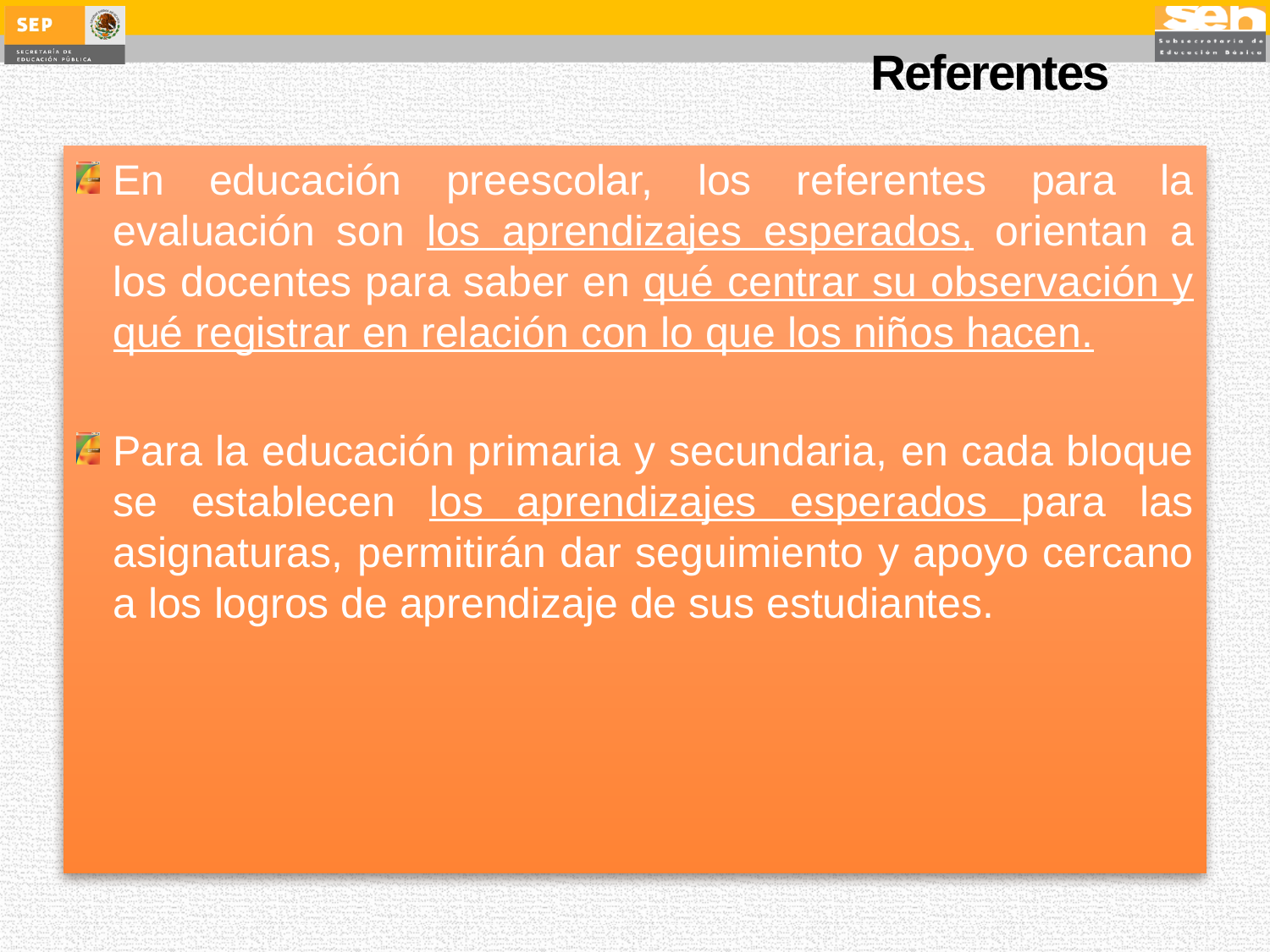

# Referentes
En educación preescolar, los referentes para la evaluación son los aprendizajes esperados, orientan a los docentes para saber en qué centrar su observación y qué registrar en relación con lo que los niños hacen.

Para la educación primaria y secundaria, en cada bloque se establecen los aprendizajes esperados para las asignaturas, permitirán dar seguimiento y apoyo cercano a los logros de aprendizaje de sus estudiantes.